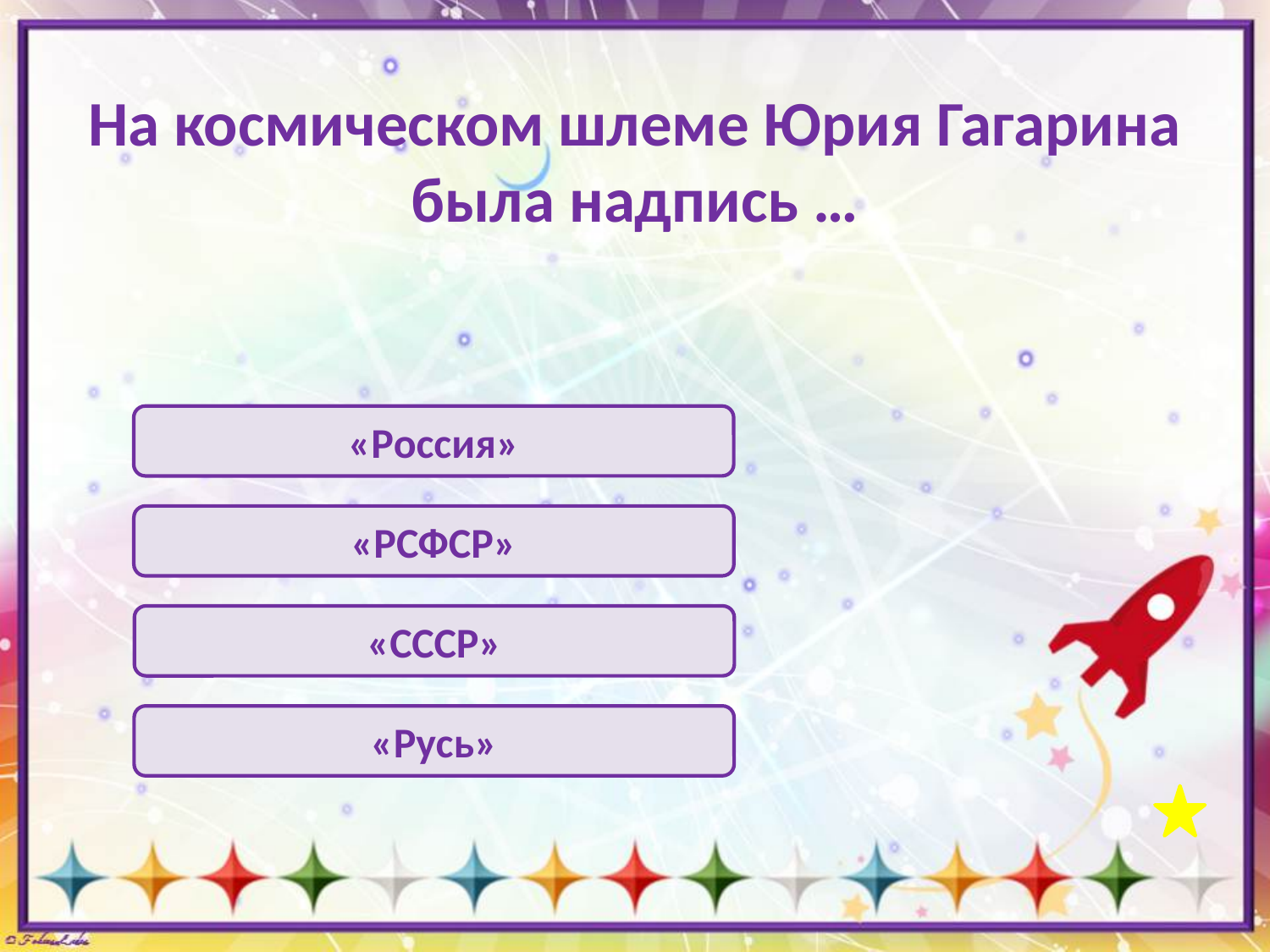

# На космическом шлеме Юрия Гагарина была надпись …
«Россия»
«РСФСР»
«СССР»
«Русь»